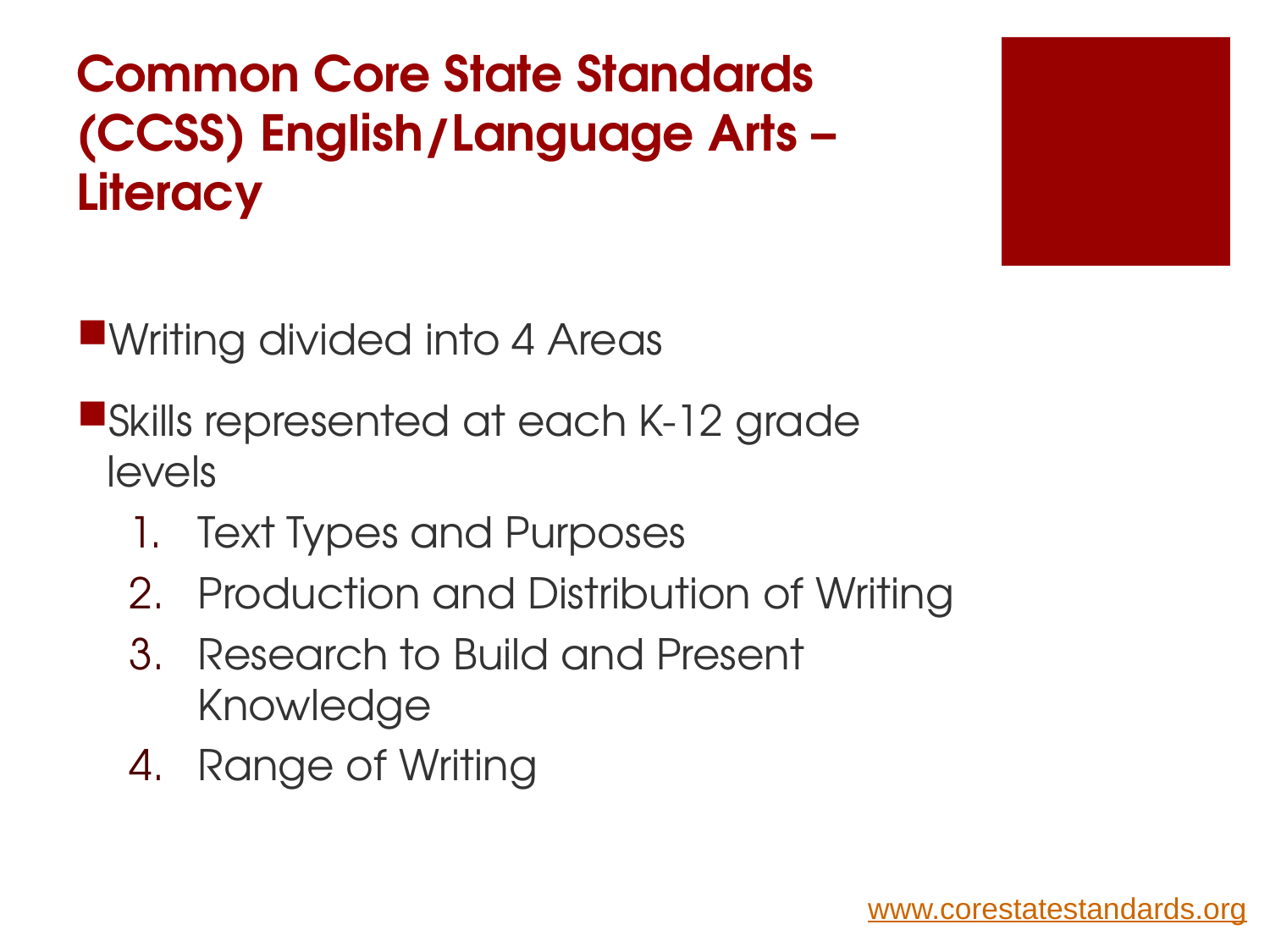

# Common Core State Standards (CCSS) English/Language Arts – Literacy
Writing divided into 4 Areas
Skills represented at each K-12 grade levels
Text Types and Purposes
Production and Distribution of Writing
Research to Build and Present Knowledge
Range of Writing

www.corestatestandards.org